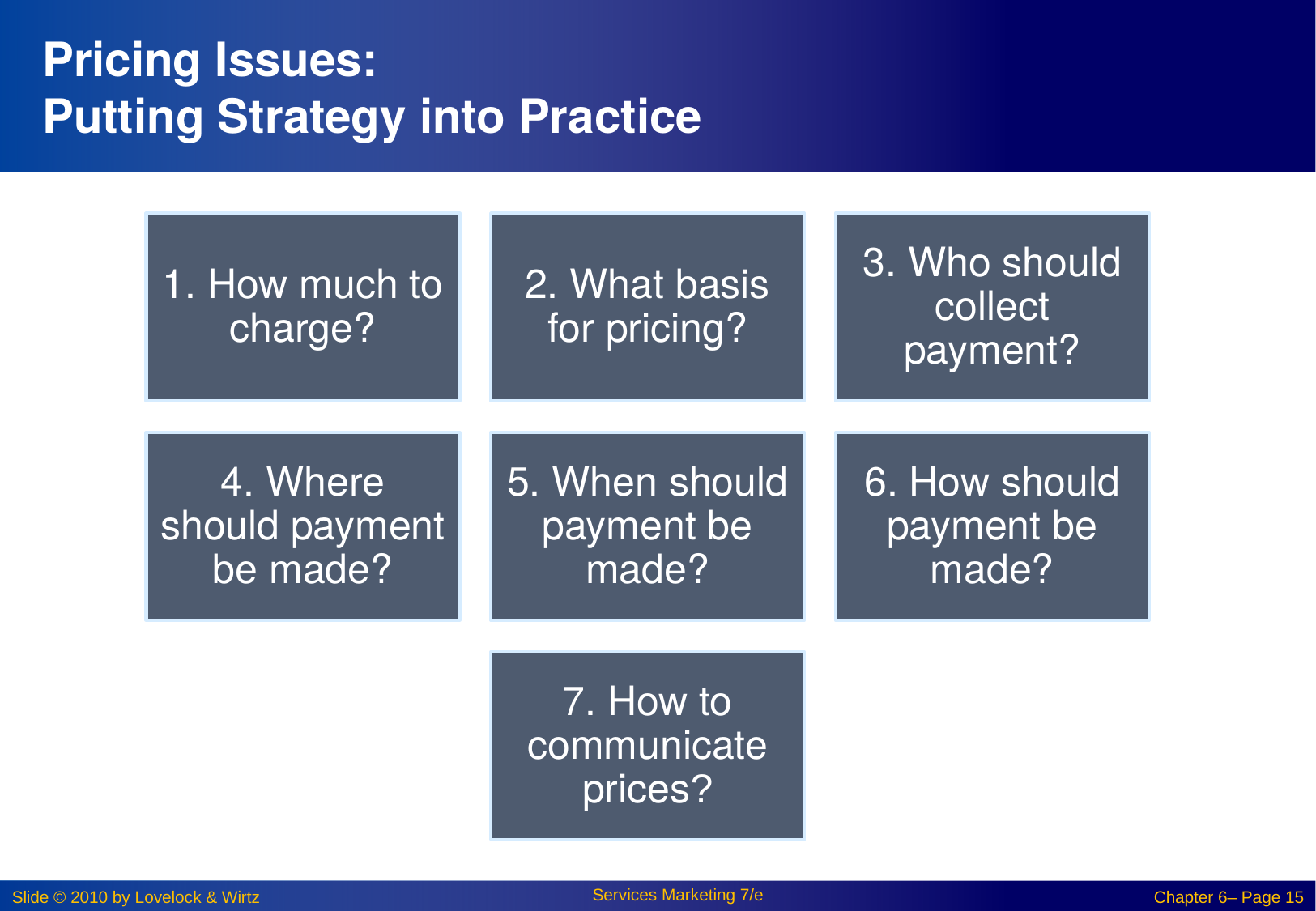

# Pricing Issues: Putting Strategy into Practice
1. How much to charge?
2. What basis for pricing?
3. Who should collect payment?
4. Where should payment be made?
5. When should payment be made?
6. How should payment be made?
7. How to communicate prices?